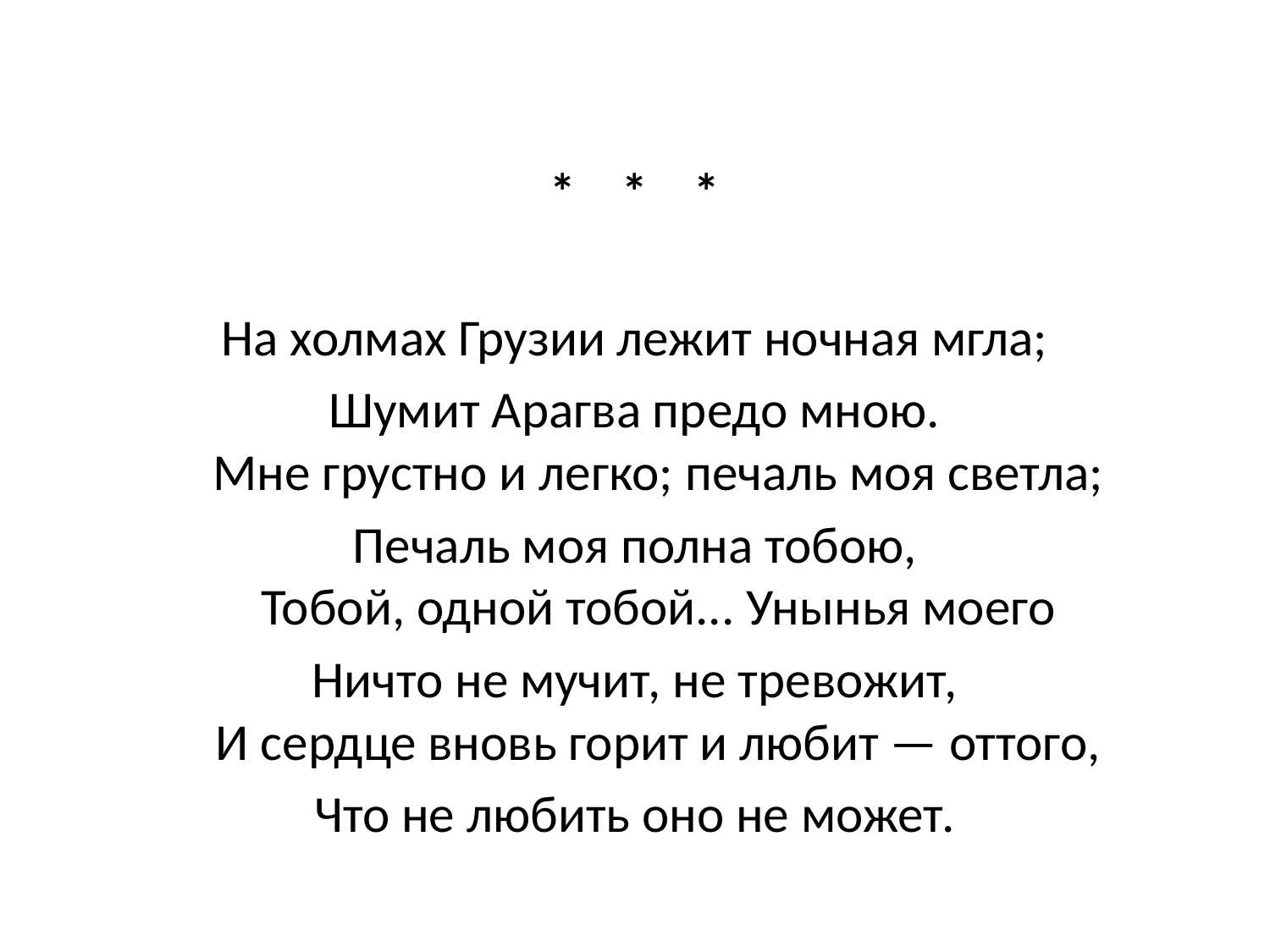

*    *    *

На холмах Грузии лежит ночная мгла;
Шумит Арагва предо мною.
Мне грустно и легко; печаль моя светла;
Печаль моя полна тобою,
Тобой, одной тобой... Унынья моего
Ничто не мучит, не тревожит,
И сердце вновь горит и любит — оттого,
Что не любить оно не может.